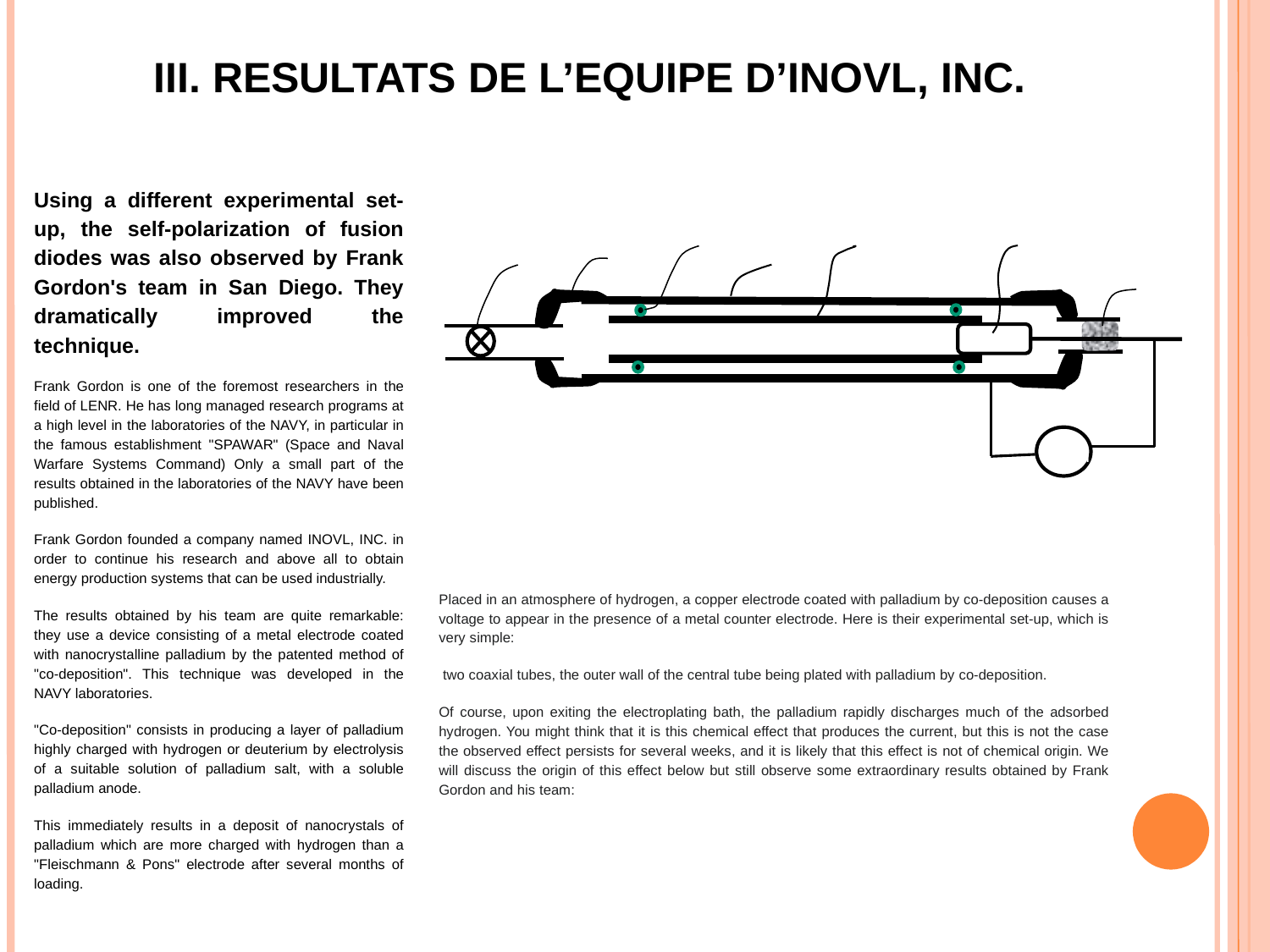

III. RESULTATS DE L’EQUIPE D’INOVL, INC.

Using a different experimental set-up, the self-polarization of fusion diodes was also observed by Frank Gordon's team in San Diego. They dramatically improved the technique.
Frank Gordon is one of the foremost researchers in the field of LENR. He has long managed research programs at a high level in the laboratories of the NAVY, in particular in the famous establishment "SPAWAR" (Space and Naval Warfare Systems Command) Only a small part of the results obtained in the laboratories of the NAVY have been published.
Frank Gordon founded a company named INOVL, INC. in order to continue his research and above all to obtain energy production systems that can be used industrially.
The results obtained by his team are quite remarkable: they use a device consisting of a metal electrode coated with nanocrystalline palladium by the patented method of "co-deposition". This technique was developed in the NAVY laboratories.
"Co-deposition" consists in producing a layer of palladium highly charged with hydrogen or deuterium by electrolysis of a suitable solution of palladium salt, with a soluble palladium anode.
This immediately results in a deposit of nanocrystals of palladium which are more charged with hydrogen than a "Fleischmann & Pons" electrode after several months of loading.
2
1
7
4
5
3

6

DVM
Placed in an atmosphere of hydrogen, a copper electrode coated with palladium by co-deposition causes a voltage to appear in the presence of a metal counter electrode. Here is their experimental set-up, which is very simple:
 two coaxial tubes, the outer wall of the central tube being plated with palladium by co-deposition.
Of course, upon exiting the electroplating bath, the palladium rapidly discharges much of the adsorbed hydrogen. You might think that it is this chemical effect that produces the current, but this is not the case the observed effect persists for several weeks, and it is likely that this effect is not of chemical origin. We will discuss the origin of this effect below but still observe some extraordinary results obtained by Frank Gordon and his team: